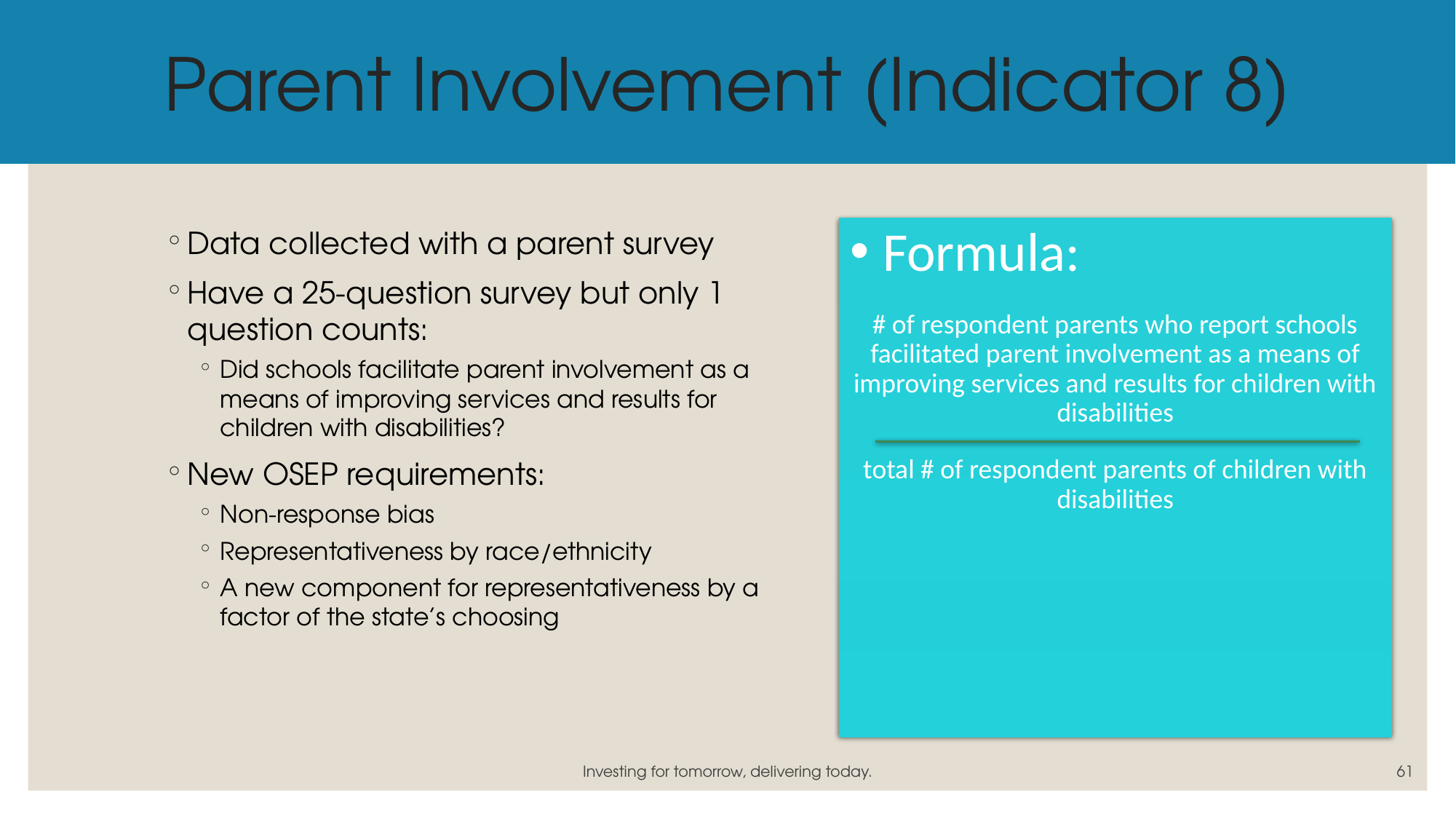

# Parent Involvement (Indicator 8)
Data collected with a parent survey
Have a 25-question survey but only 1 question counts:
Did schools facilitate parent involvement as a means of improving services and results for children with disabilities?
New OSEP requirements:
Non-response bias
Representativeness by race/ethnicity
A new component for representativeness by a factor of the state’s choosing

Formula:
# of respondent parents who report schools facilitated parent involvement as a means of improving services and results for children with disabilities
total # of respondent parents of children with disabilities
Investing for tomorrow, delivering today.
61